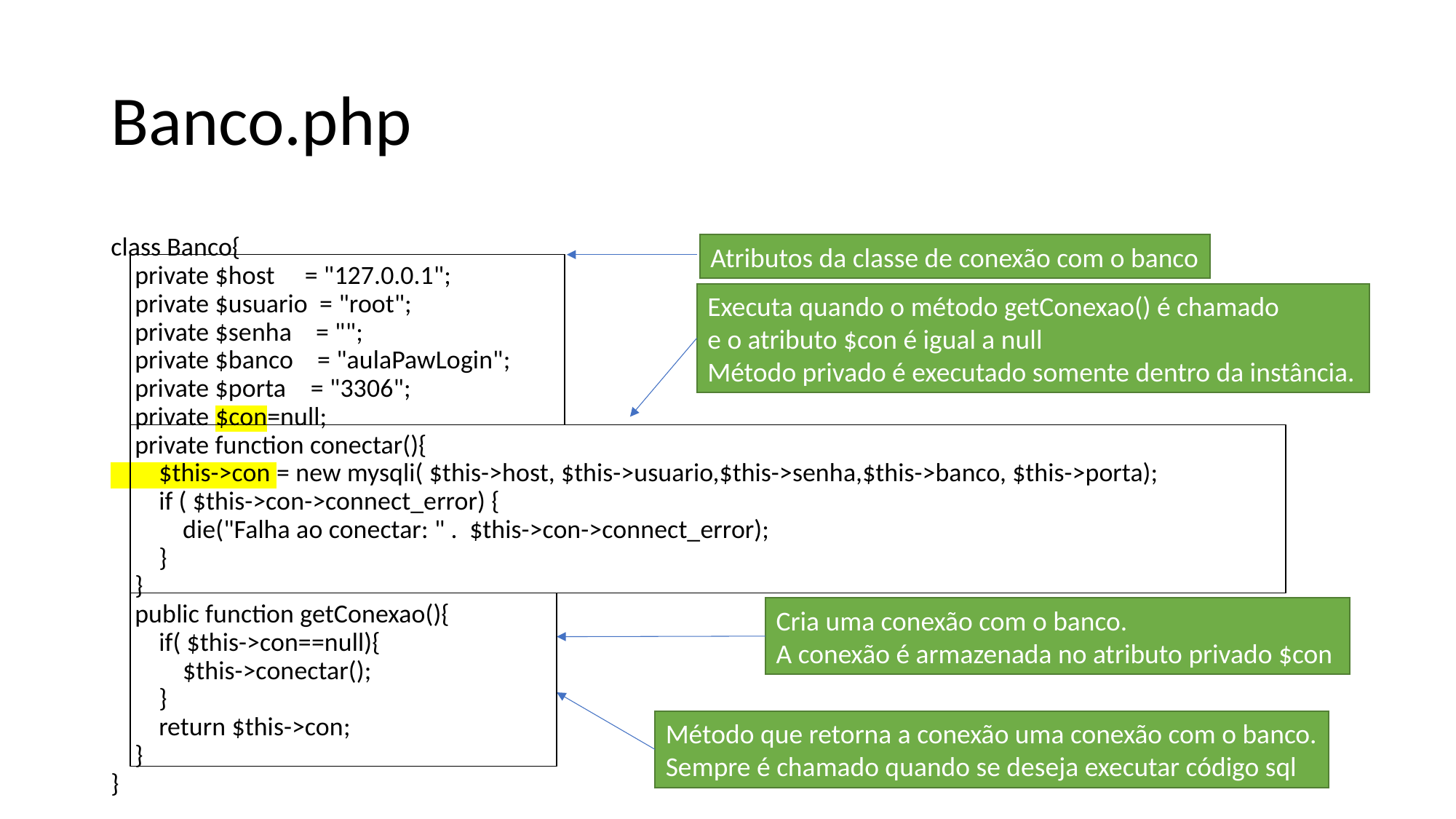

# Banco.php
class Banco{
    private $host     = "127.0.0.1";
    private $usuario  = "root";
    private $senha    = "";
    private $banco    = "aulaPawLogin";
    private $porta	  = "3306";
    private $con=null;
    private function conectar(){
        $this->con = new mysqli( $this->host, $this->usuario,$this->senha,$this->banco, $this->porta);
        if ( $this->con->connect_error) {
            die("Falha ao conectar: " .  $this->con->connect_error);
        }
    }
    public function getConexao(){
        if( $this->con==null){
            $this->conectar();
        }
        return $this->con;
    }
}
Atributos da classe de conexão com o banco

Executa quando o método getConexao() é chamado
e o atributo $con é igual a null
Método privado é executado somente dentro da instância.

Cria uma conexão com o banco.
A conexão é armazenada no atributo privado $con
Método que retorna a conexão uma conexão com o banco.
Sempre é chamado quando se deseja executar código sql